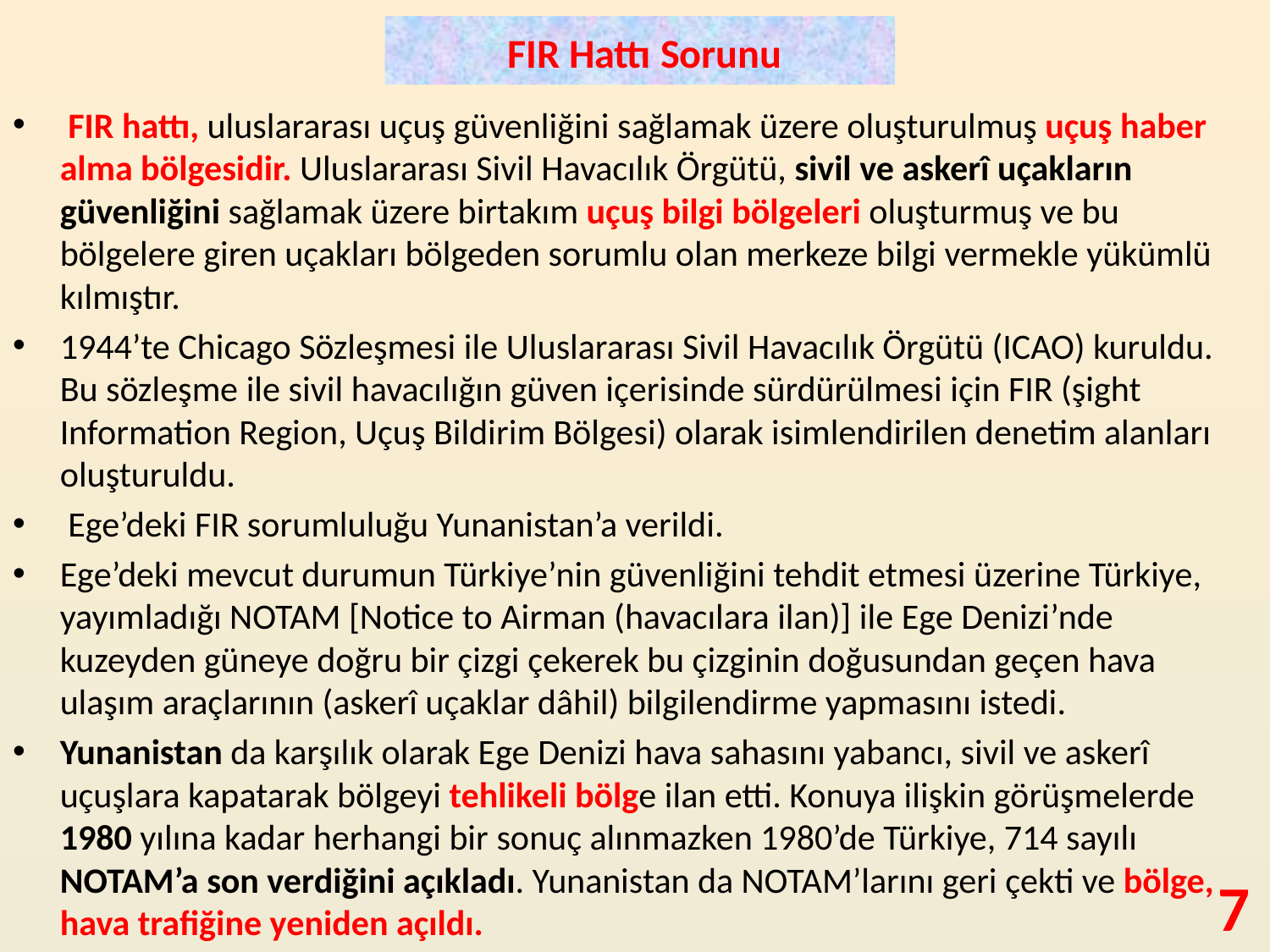

# FIR Hattı Sorunu
 FIR hattı, uluslararası uçuş güvenliğini sağlamak üzere oluşturulmuş uçuş haber alma bölgesidir. Uluslararası Sivil Havacılık Örgütü, sivil ve askerî uçakların güvenliğini sağlamak üzere birtakım uçuş bilgi bölgeleri oluşturmuş ve bu bölgelere giren uçakları bölgeden sorumlu olan merkeze bilgi vermekle yükümlü kılmıştır.
1944’te Chicago Sözleşmesi ile Uluslararası Sivil Havacılık Örgütü (ICAO) kuruldu. Bu sözleşme ile sivil havacılığın güven içerisinde sürdürülmesi için FIR (şight Information Region, Uçuş Bildirim Bölgesi) olarak isimlendirilen denetim alanları oluşturuldu.
 Ege’deki FIR sorumluluğu Yunanistan’a verildi.
Ege’deki mevcut durumun Türkiye’nin güvenliğini tehdit etmesi üzerine Türkiye, yayımladığı NOTAM [Notice to Airman (havacılara ilan)] ile Ege Denizi’nde kuzeyden güneye doğru bir çizgi çekerek bu çizginin doğusundan geçen hava ulaşım araçlarının (askerî uçaklar dâhil) bilgilendirme yapmasını istedi.
Yunanistan da karşılık olarak Ege Denizi hava sahasını yabancı, sivil ve askerî uçuşlara kapatarak bölgeyi tehlikeli bölge ilan etti. Konuya ilişkin görüşmelerde 1980 yılına kadar herhangi bir sonuç alınmazken 1980’de Türkiye, 714 sayılı NOTAM’a son verdiğini açıkladı. Yunanistan da NOTAM’larını geri çekti ve bölge, hava trafiğine yeniden açıldı.

7